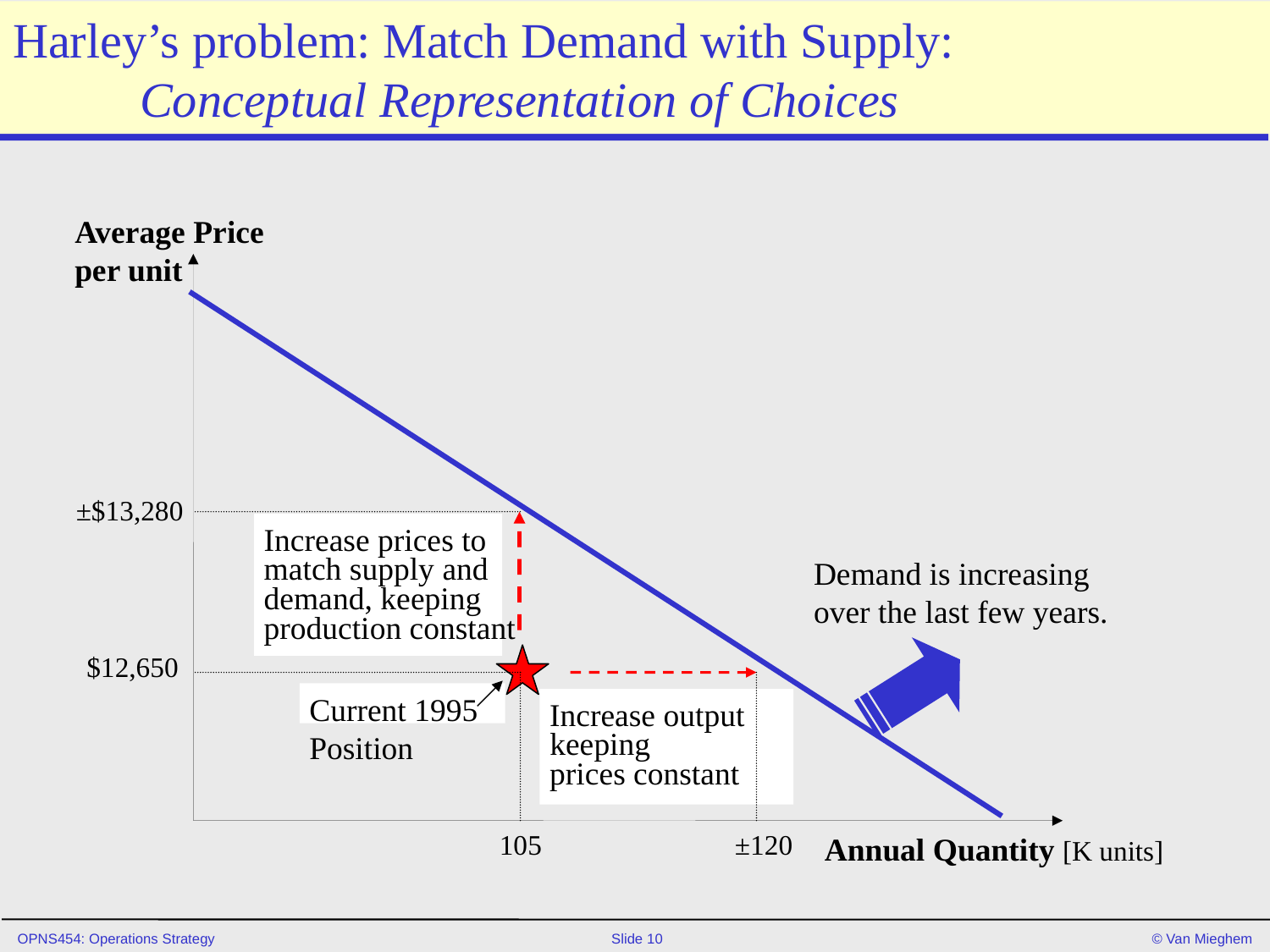

# Harley’s problem: Match Demand with Supply: Conceptual Representation of Choices

Average Price
per unit

±$13,280

Increase prices to
match supply and
Demand is increasing
over the last few years.
demand, keeping
production constant
$12,650

Current 1995
Position
Increase output
keeping
prices constant

105
±120
Annual Quantity [K units]